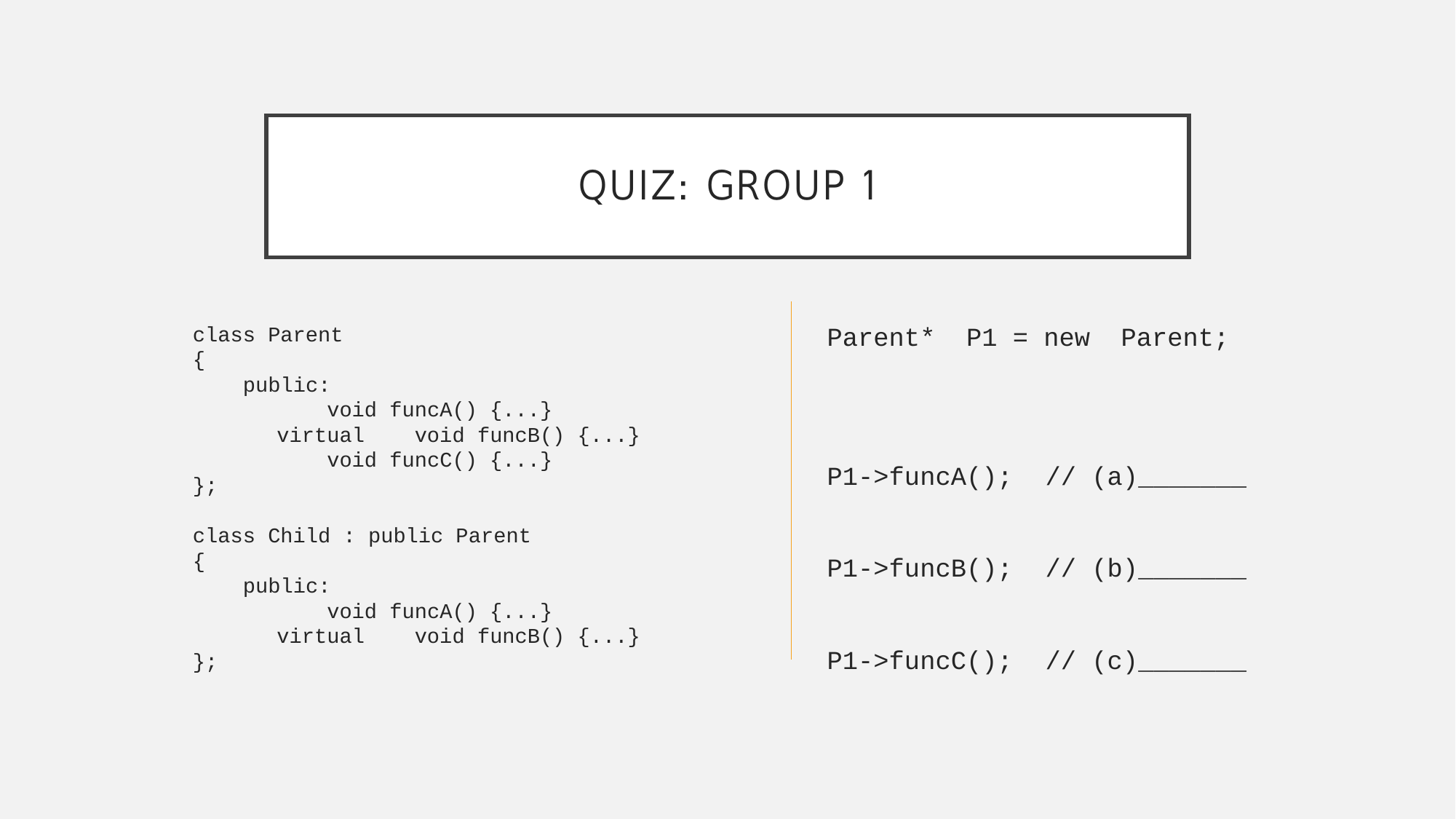

# Quiz: Group 1
Parent*  P1 = new  Parent;

P1->funcA();	// (a)_______

P1->funcB();	// (b)_______

P1->funcC();	// (c)_______
class Parent
{
    public:
		    void funcA() {...}
	virtual    void funcB() {...}
		    void funcC() {...}
};

class Child : public Parent
{
    public:
		    void funcA() {...}
	virtual    void funcB() {...}
};